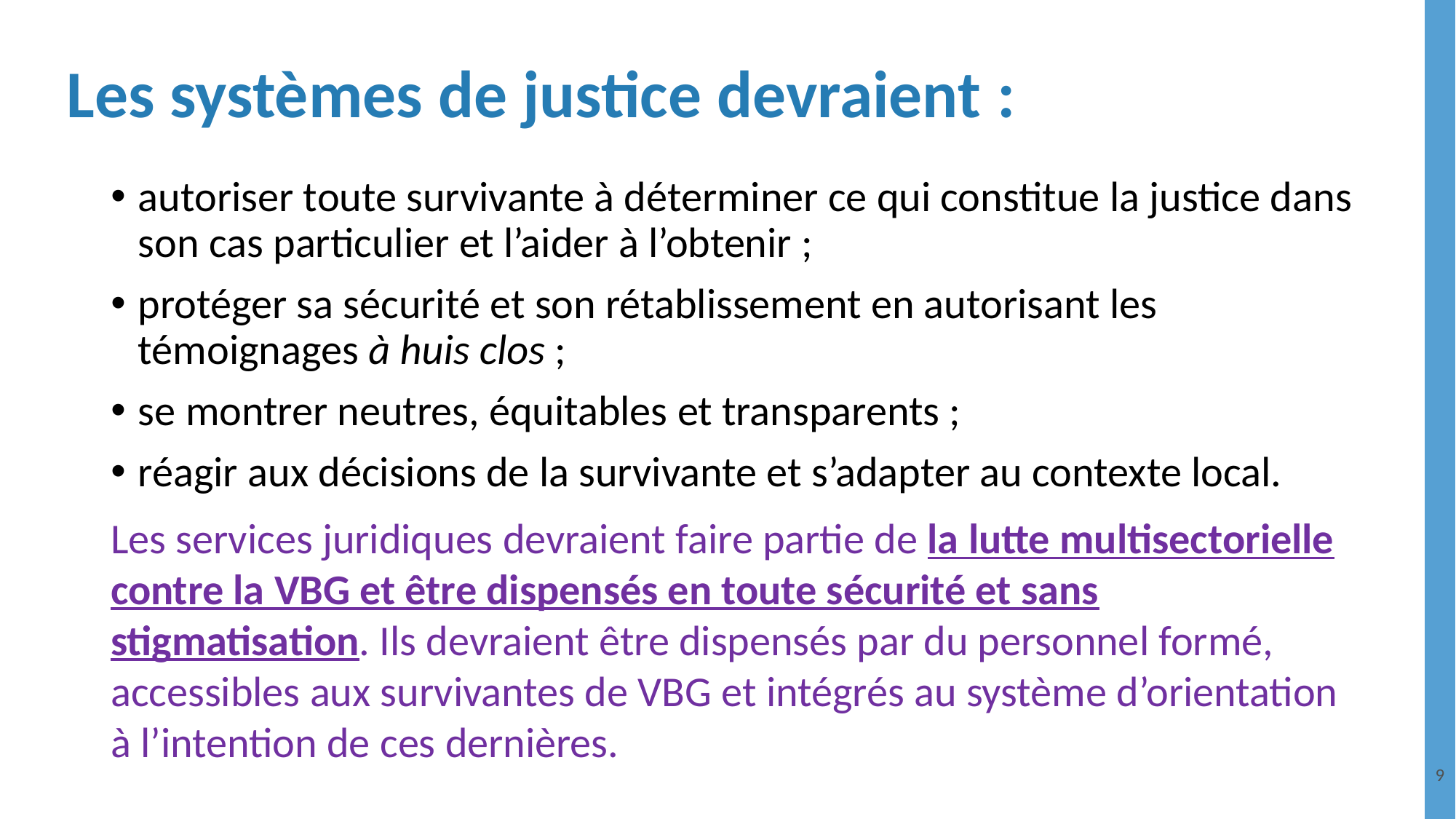

# Les systèmes de justice devraient :
autoriser toute survivante à déterminer ce qui constitue la justice dans son cas particulier et l’aider à l’obtenir ;
protéger sa sécurité et son rétablissement en autorisant les témoignages à huis clos ;
se montrer neutres, équitables et transparents ;
réagir aux décisions de la survivante et s’adapter au contexte local.
Les services juridiques devraient faire partie de la lutte multisectorielle contre la VBG et être dispensés en toute sécurité et sans stigmatisation. Ils devraient être dispensés par du personnel formé, accessibles aux survivantes de VBG et intégrés au système d’orientation à l’intention de ces dernières.